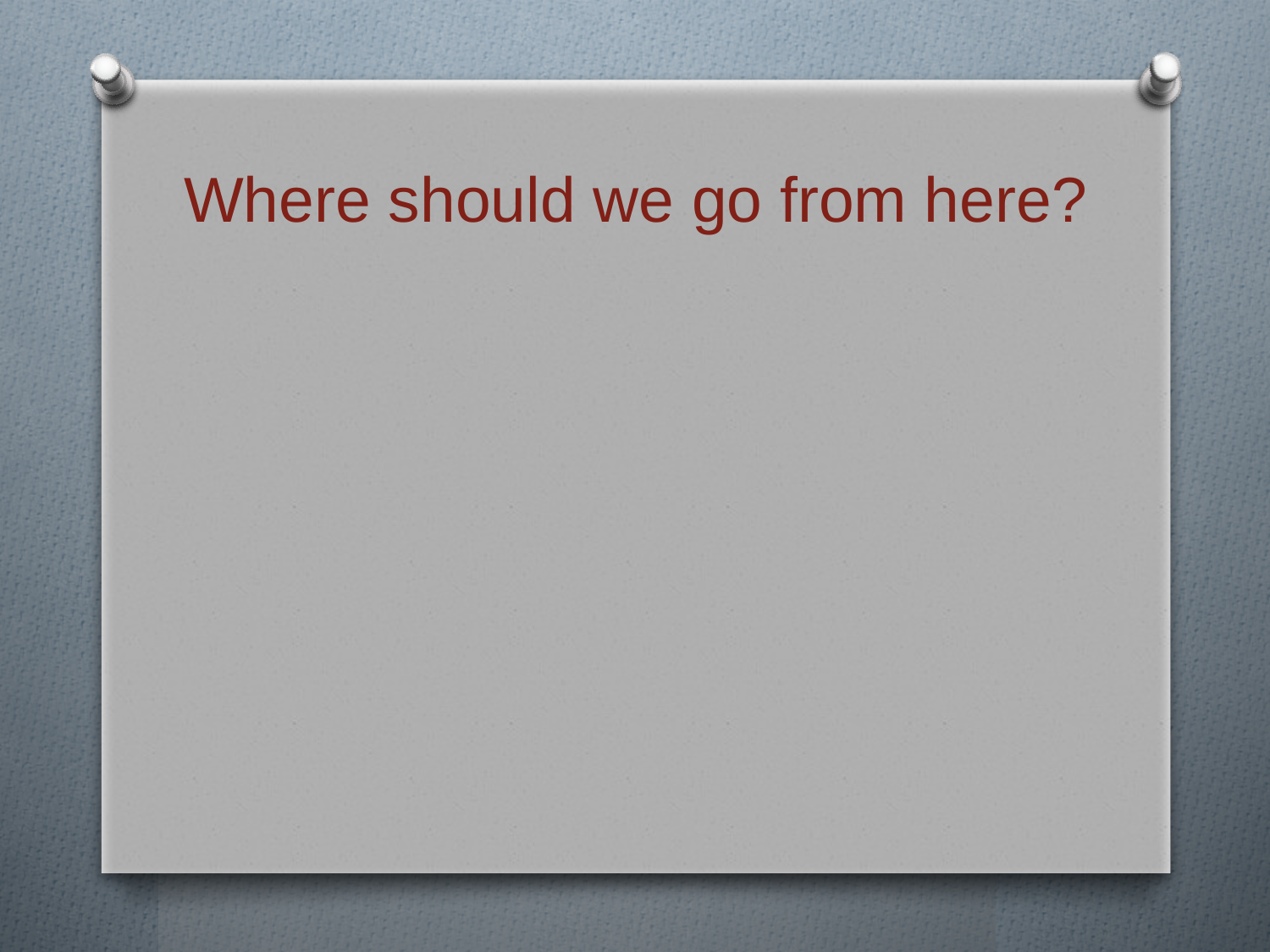

# Where should we go from here?